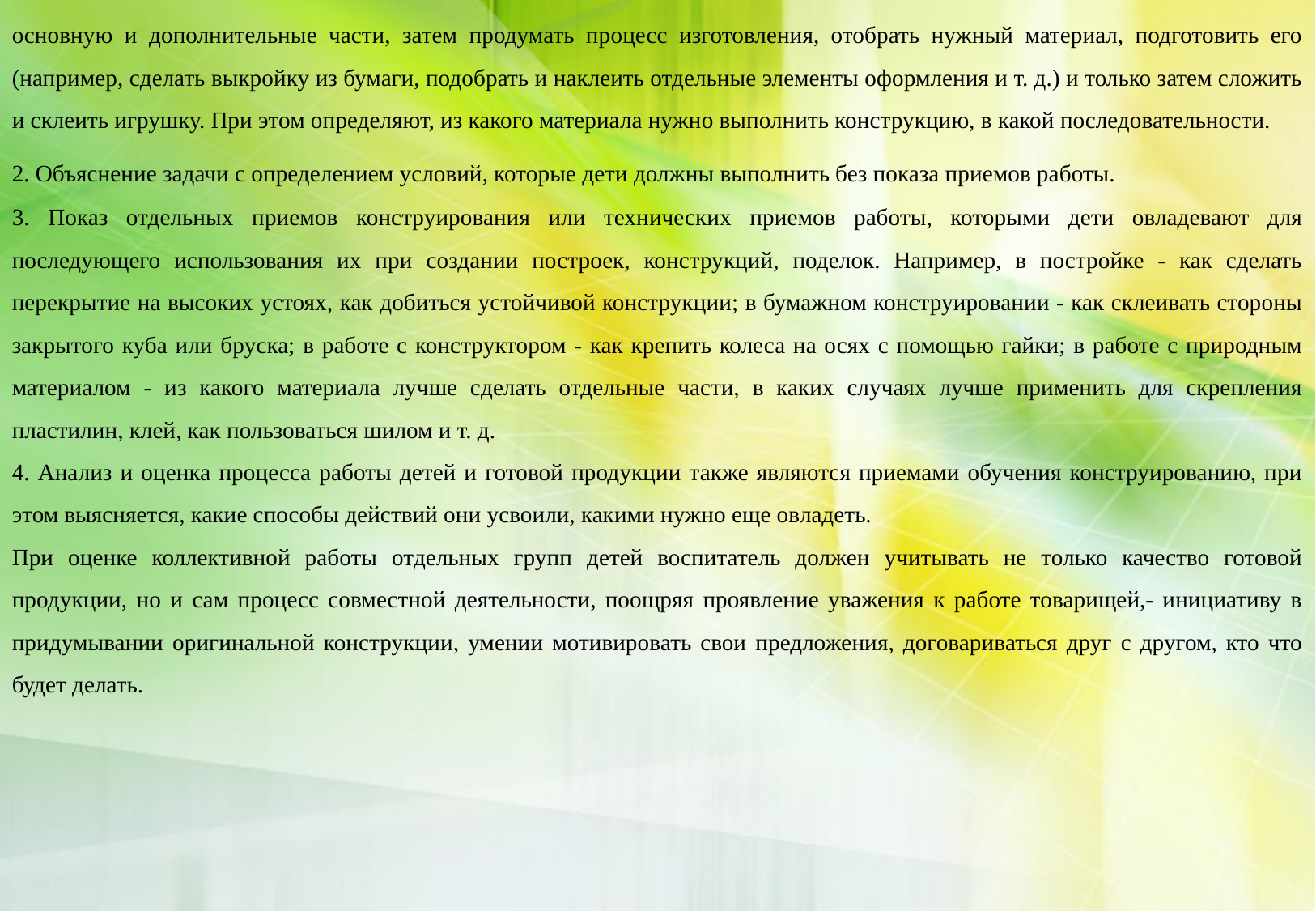

основную и дополнительные части, затем продумать процесс изготовления, отобрать нужный материал, подготовить его (например, сделать выкройку из бумаги, подобрать и наклеить отдельные элементы оформления и т. д.) и только затем сложить и склеить игрушку. При этом определяют, из какого материала нужно выполнить конструкцию, в какой последовательности.
2. Объяснение задачи с определением условий, которые дети должны выполнить без показа приемов работы.
3. Показ отдельных приемов конструирования или технических приемов работы, которыми дети овладевают для последующего использования их при создании построек, конструкций, поделок. Например, в постройке - как сделать перекрытие на высоких устоях, как добиться устойчивой конструкции; в бумажном конструировании - как склеивать стороны закрытого куба или бруска; в работе с конструктором - как крепить колеса на осях с помощью гайки; в работе с природным материалом - из какого материала лучше сделать отдельные части, в каких случаях лучше применить для скрепления пластилин, клей, как пользоваться шилом и т. д.
4. Анализ и оценка процесса работы детей и готовой продукции также являются приемами обучения конструированию, при этом выясняется, какие способы действий они усвоили, какими нужно еще овладеть.
При оценке коллективной работы отдельных групп детей воспитатель должен учитывать не только качество готовой продукции, но и сам процесс совместной деятельности, поощряя проявление уважения к работе товарищей,- инициативу в придумывании оригинальной конструкции, умении мотивировать свои предложения, договариваться друг с другом, кто что будет делать.